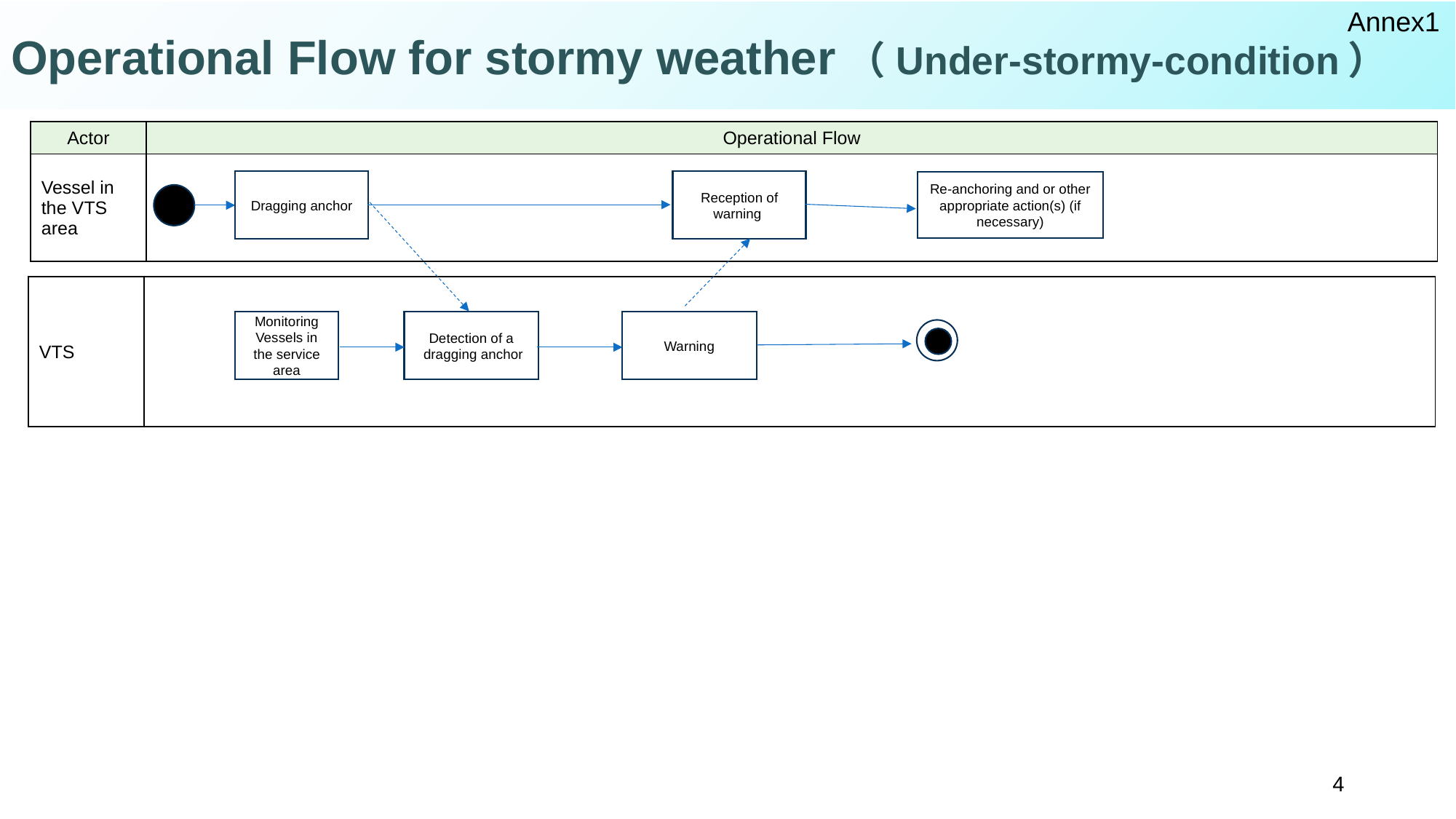

# Operational Flow for stormy weather（Under-stormy-condition）
| Actor | Operational Flow |
| --- | --- |
| Vessel in the VTS area |  |
Reception of warning
Dragging anchor
Re-anchoring and or other appropriate action(s) (if necessary)

| VTS |  |
| --- | --- |
Monitoring Vessels in the service area
Warning
Detection of a  dragging anchor